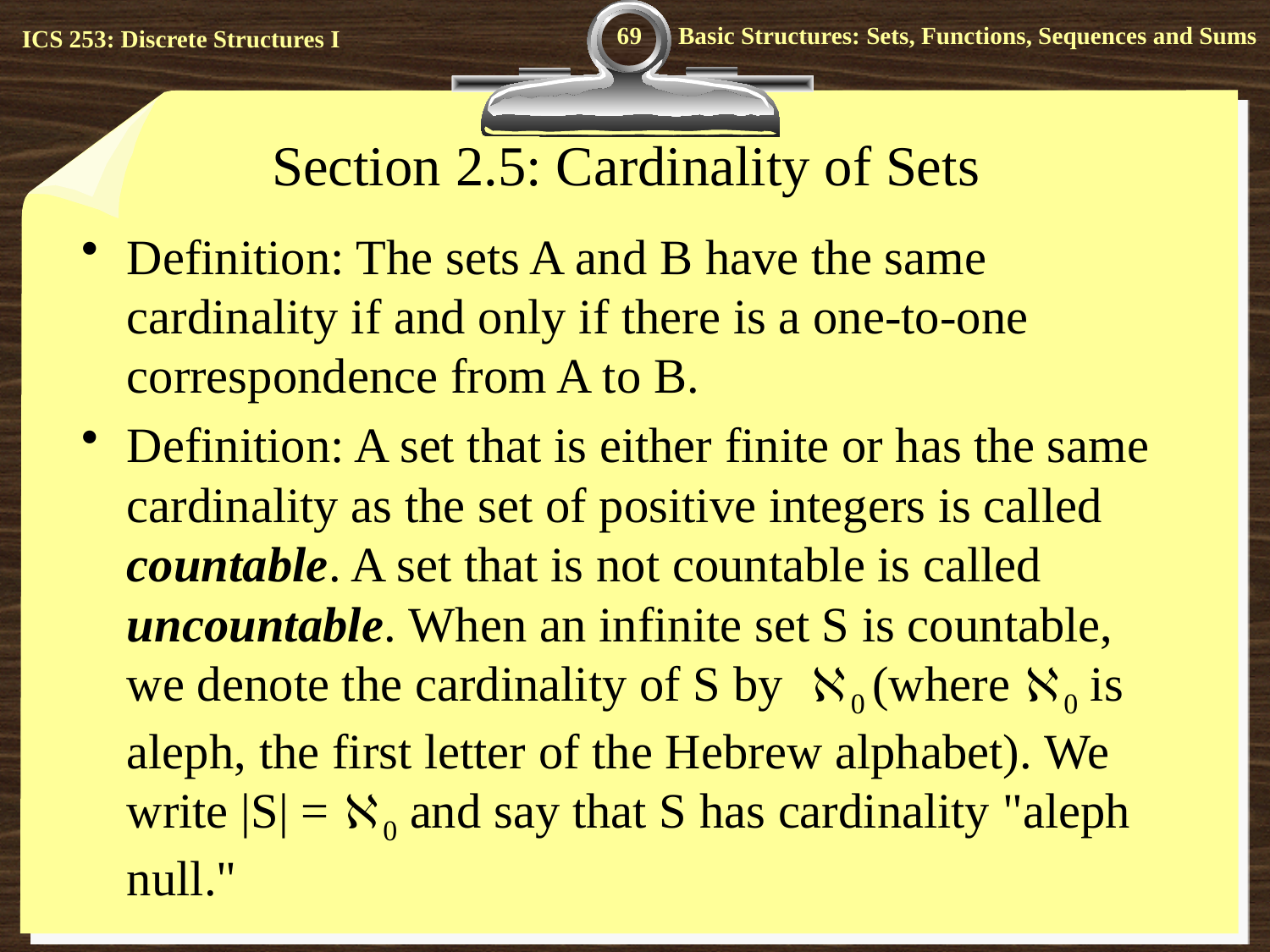

69
# Section 2.5: Cardinality of Sets
Definition: The sets A and B have the same cardinality if and only if there is a one-to-one correspondence from A to B.
Definition: A set that is either finite or has the same cardinality as the set of positive integers is called countable. A set that is not countable is called uncountable. When an infinite set S is countable, we denote the cardinality of S by  ℵ0 (where ℵ0 is aleph, the first letter of the Hebrew alphabet). We write |S| = ℵ0 and say that S has cardinality "aleph null."